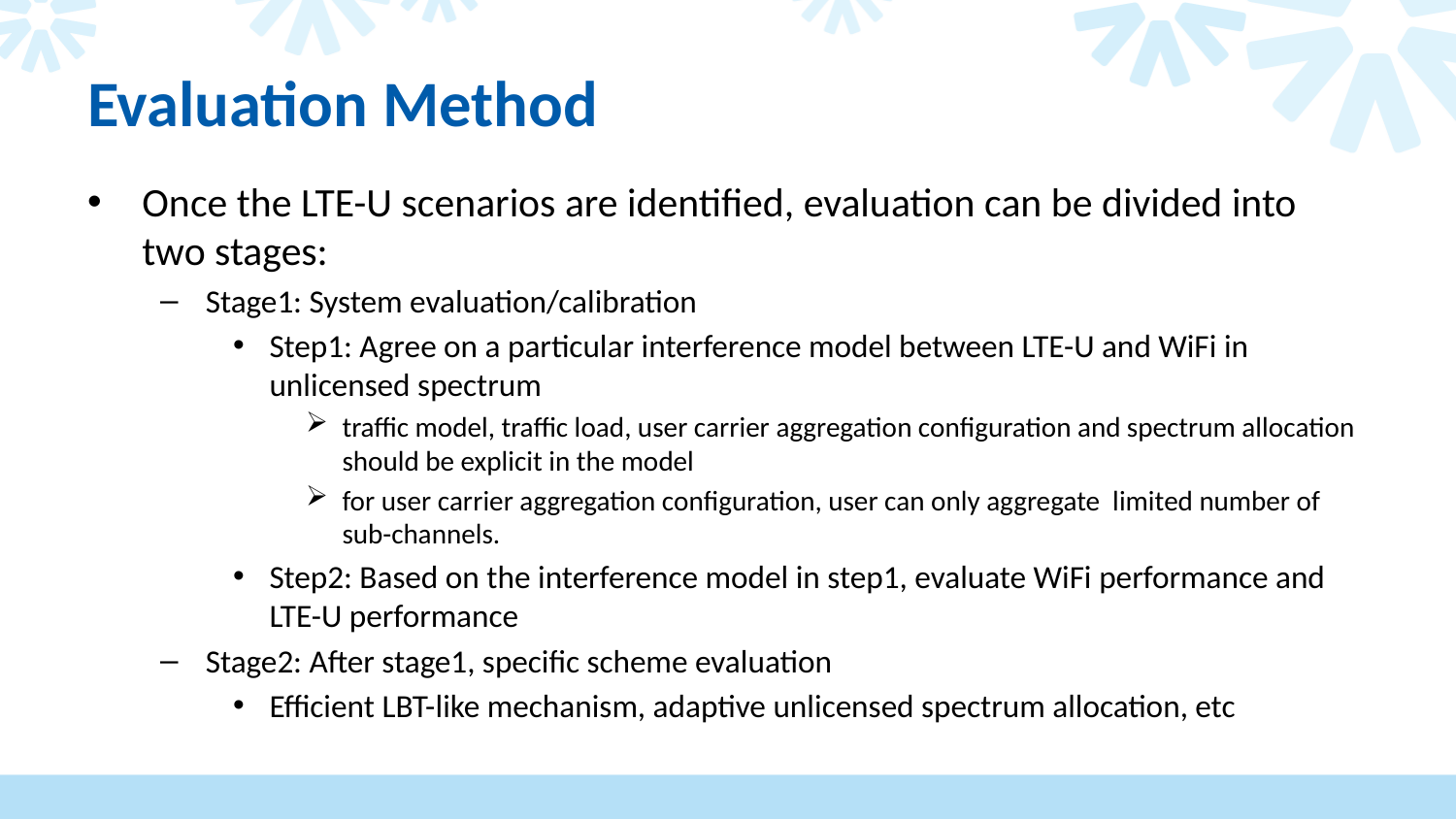

# Evaluation Method
Once the LTE-U scenarios are identified, evaluation can be divided into two stages:
Stage1: System evaluation/calibration
Step1: Agree on a particular interference model between LTE-U and WiFi in unlicensed spectrum
traffic model, traffic load, user carrier aggregation configuration and spectrum allocation should be explicit in the model
for user carrier aggregation configuration, user can only aggregate  limited number of sub-channels.
Step2: Based on the interference model in step1, evaluate WiFi performance and LTE-U performance
Stage2: After stage1, specific scheme evaluation
Efficient LBT-like mechanism, adaptive unlicensed spectrum allocation, etc